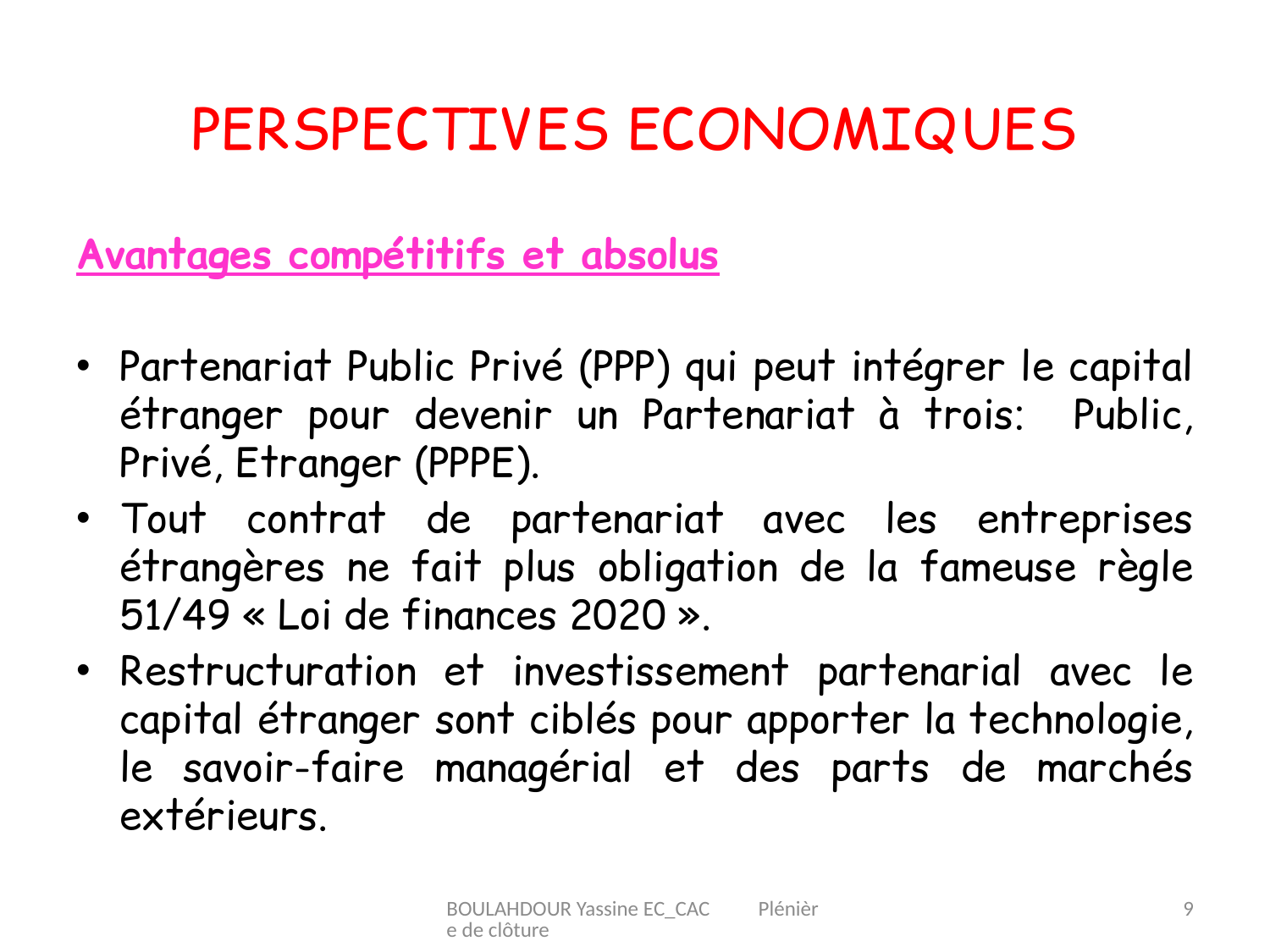

# PERSPECTIVES ECONOMIQUES
Avantages compétitifs et absolus

Partenariat Public Privé (PPP) qui peut intégrer le capital étranger pour devenir un Partenariat à trois:  Public, Privé, Etranger (PPPE).
Tout contrat de partenariat avec les entreprises étrangères ne fait plus obligation de la fameuse règle 51/49 « Loi de finances 2020 ».
Restructuration et investissement partenarial avec le capital étranger sont ciblés pour apporter la technologie, le savoir-faire managérial et des parts de marchés extérieurs.
BOULAHDOUR Yassine EC_CAC          Plénière de clôture
9